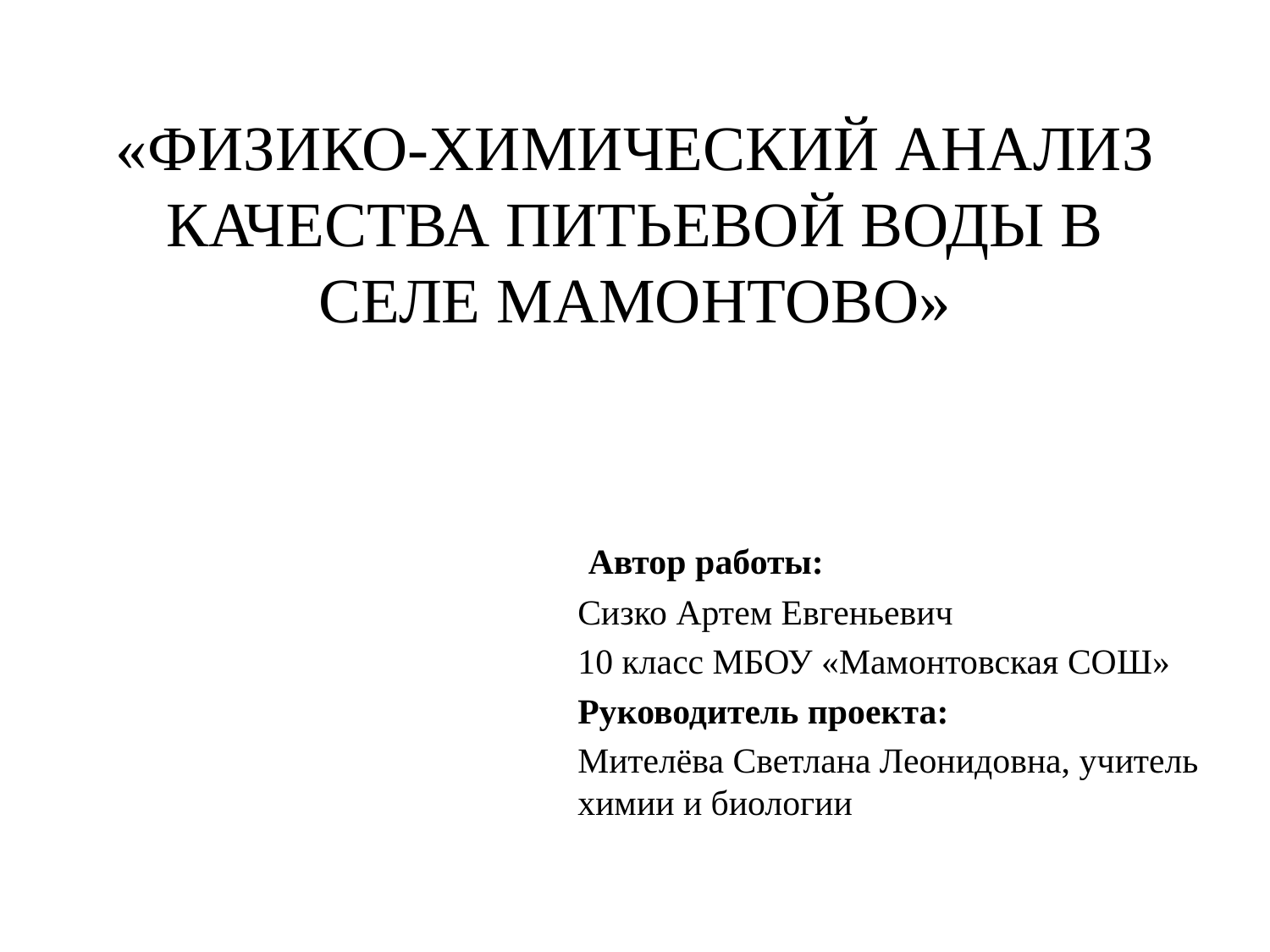

# «ФИЗИКО-ХИМИЧЕСКИЙ АНАЛИЗ КАЧЕСТВА ПИТЬЕВОЙ ВОДЫ В СЕЛЕ МАМОНТОВО»
 Автор работы:
Сизко Артем Евгеньевич
10 класс МБОУ «Мамонтовская СОШ»
Руководитель проекта:
Мителёва Светлана Леонидовна, учитель химии и биологии